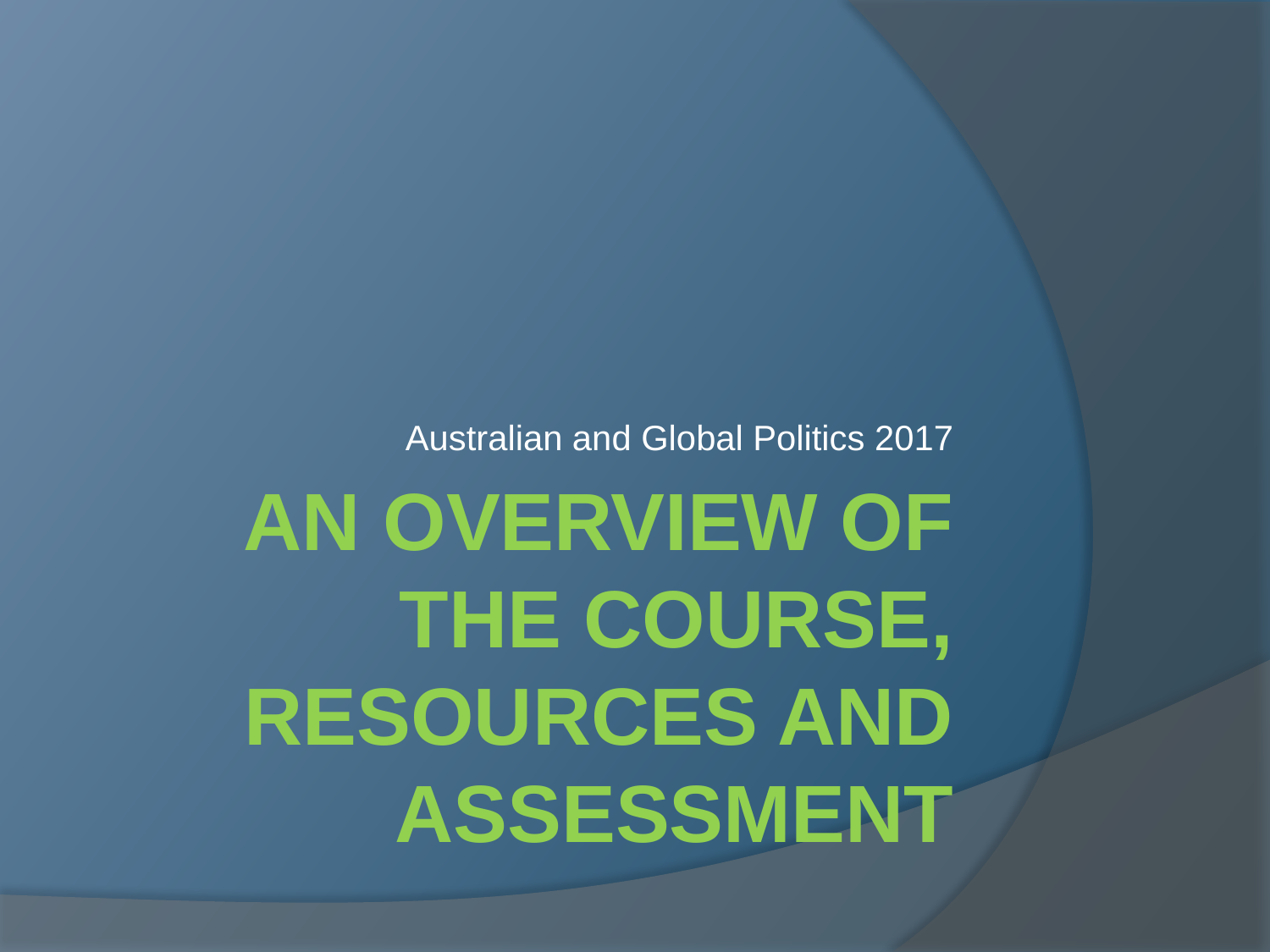

Australian and Global Politics 2017
# An overview of the course, resources and assessment